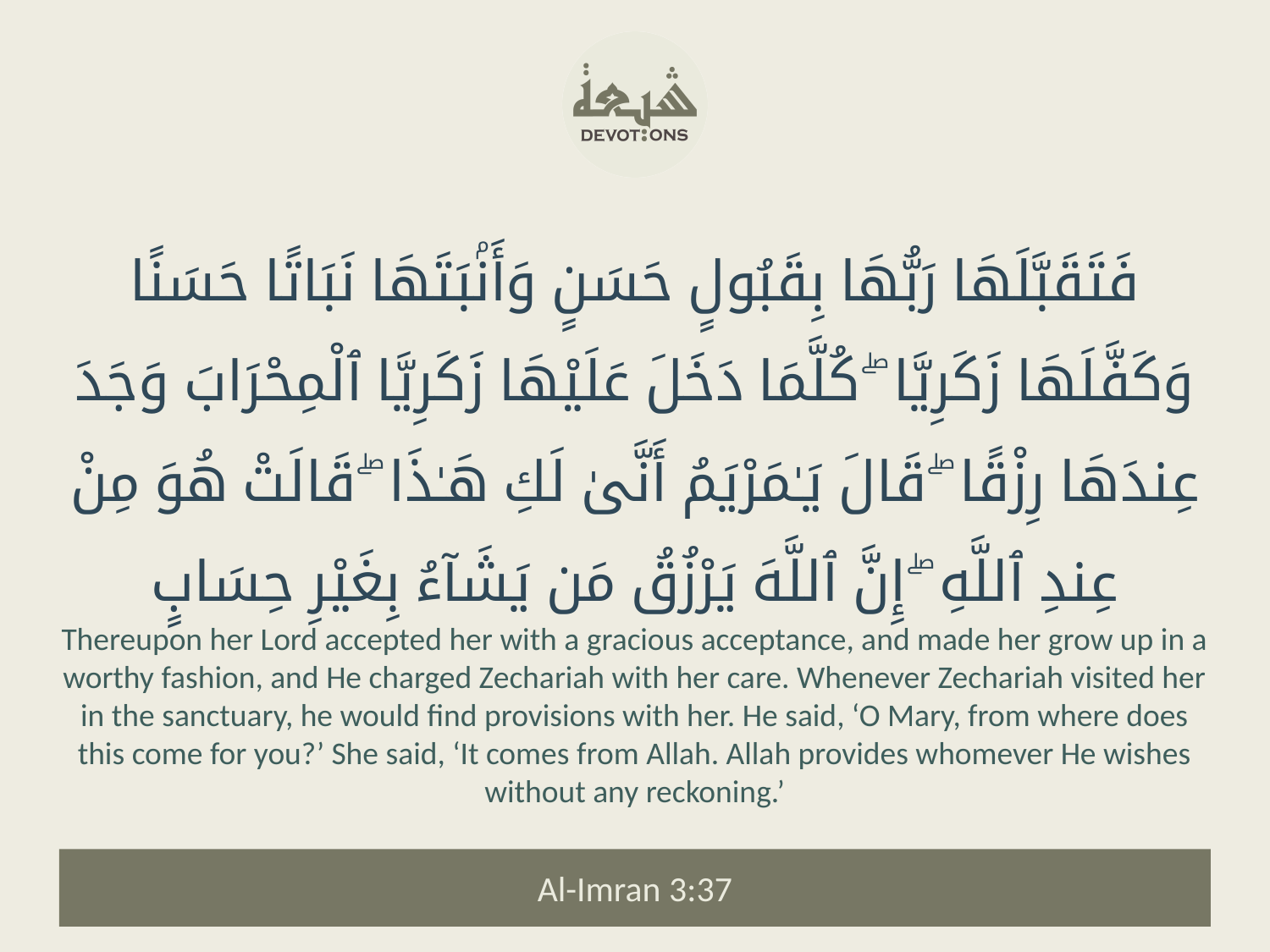

فَتَقَبَّلَهَا رَبُّهَا بِقَبُولٍ حَسَنٍ وَأَنۢبَتَهَا نَبَاتًا حَسَنًا وَكَفَّلَهَا زَكَرِيَّا ۖ كُلَّمَا دَخَلَ عَلَيْهَا زَكَرِيَّا ٱلْمِحْرَابَ وَجَدَ عِندَهَا رِزْقًا ۖ قَالَ يَـٰمَرْيَمُ أَنَّىٰ لَكِ هَـٰذَا ۖ قَالَتْ هُوَ مِنْ عِندِ ٱللَّهِ ۖ إِنَّ ٱللَّهَ يَرْزُقُ مَن يَشَآءُ بِغَيْرِ حِسَابٍ
Thereupon her Lord accepted her with a gracious acceptance, and made her grow up in a worthy fashion, and He charged Zechariah with her care. Whenever Zechariah visited her in the sanctuary, he would find provisions with her. He said, ‘O Mary, from where does this come for you?’ She said, ‘It comes from Allah. Allah provides whomever He wishes without any reckoning.’
Al-Imran 3:37